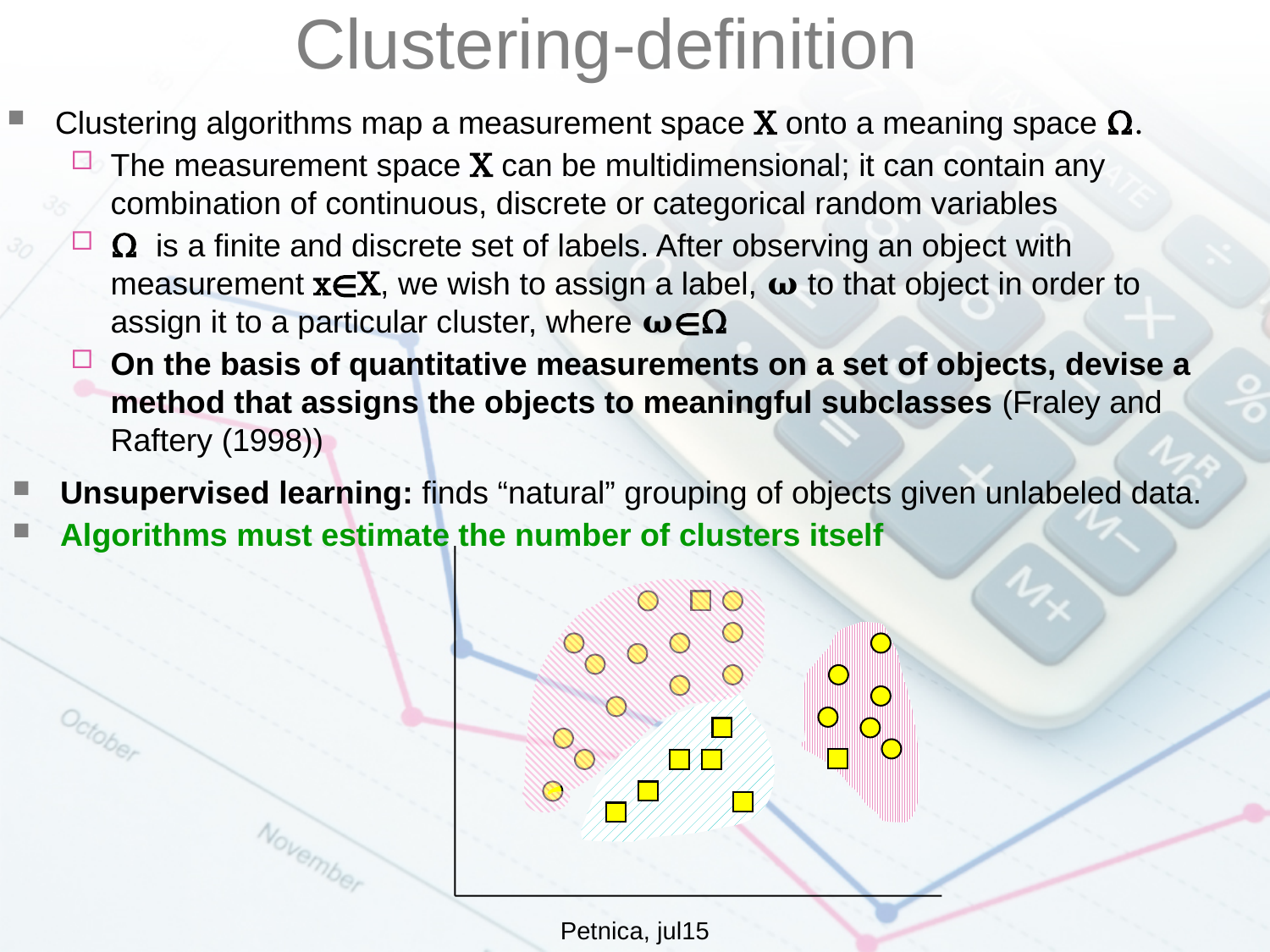

Clustering-definition
Clustering algorithms map a measurement space X onto a meaning space Ω.
The measurement space X can be multidimensional; it can contain any combination of continuous, discrete or categorical random variables
Ω  is a finite and discrete set of labels. After observing an object with measurement x∊X, we wish to assign a label, 𝛚 to that object in order to assign it to a particular cluster, where 𝛚∊Ω
On the basis of quantitative measurements on a set of objects, devise a method that assigns the objects to meaningful subclasses (Fraley and Raftery (1998))
Unsupervised learning: finds “natural” grouping of objects given unlabeled data.
Algorithms must estimate the number of clusters itself

Petnica, jul15